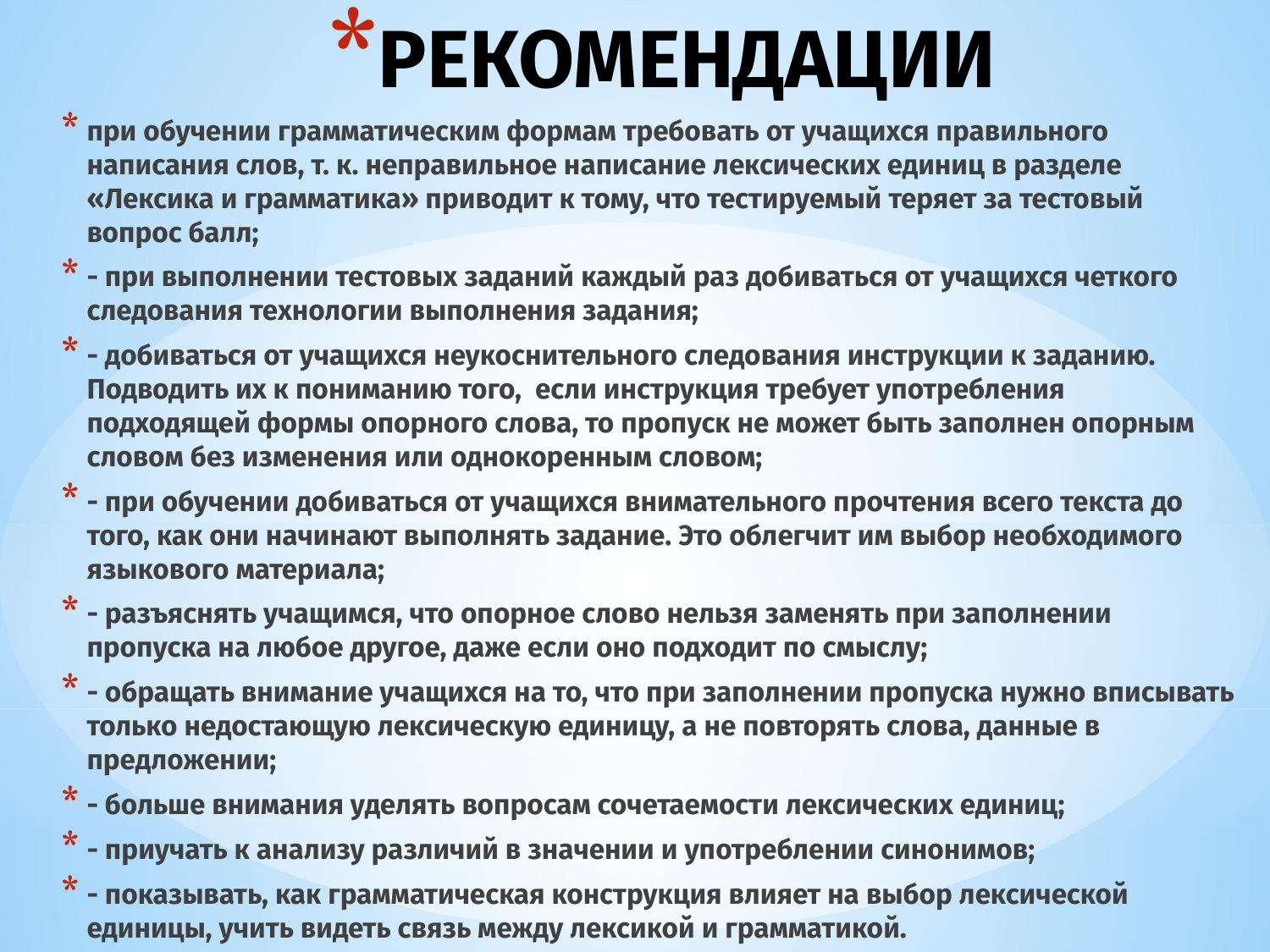

# РЕКОМЕНДАЦИИ
при обучении грамматическим формам требовать от учащихся правильного написания слов, т. к. неправильное написание лексических единиц в разделе «Лексика и грамматика» приводит к тому, что тестируемый теряет за тестовый вопрос балл;
- при выполнении тестовых заданий каждый раз добиваться от учащихся четкого следования технологии выполнения задания;
- добиваться от учащихся неукоснительного следования инструкции к заданию. Подводить их к пониманию того,  если инструкция требует употребления подходящей формы опорного слова, то пропуск не может быть заполнен опорным словом без изменения или однокоренным словом;
- при обучении добиваться от учащихся внимательного прочтения всего текста до того, как они начинают выполнять задание. Это облегчит им выбор необходимого языкового материала;
- разъяснять учащимся, что опорное слово нельзя заменять при заполнении пропуска на любое другое, даже если оно подходит по смыслу;
- обращать внимание учащихся на то, что при заполнении пропуска нужно вписывать только недостающую лексическую единицу, а не повторять слова, данные в предложении;
- больше внимания уделять вопросам сочетаемости лексических единиц;
- приучать к анализу различий в значении и употреблении синонимов;
- показывать, как грамматическая конструкция влияет на выбор лексической единицы, учить видеть связь между лексикой и грамматикой.